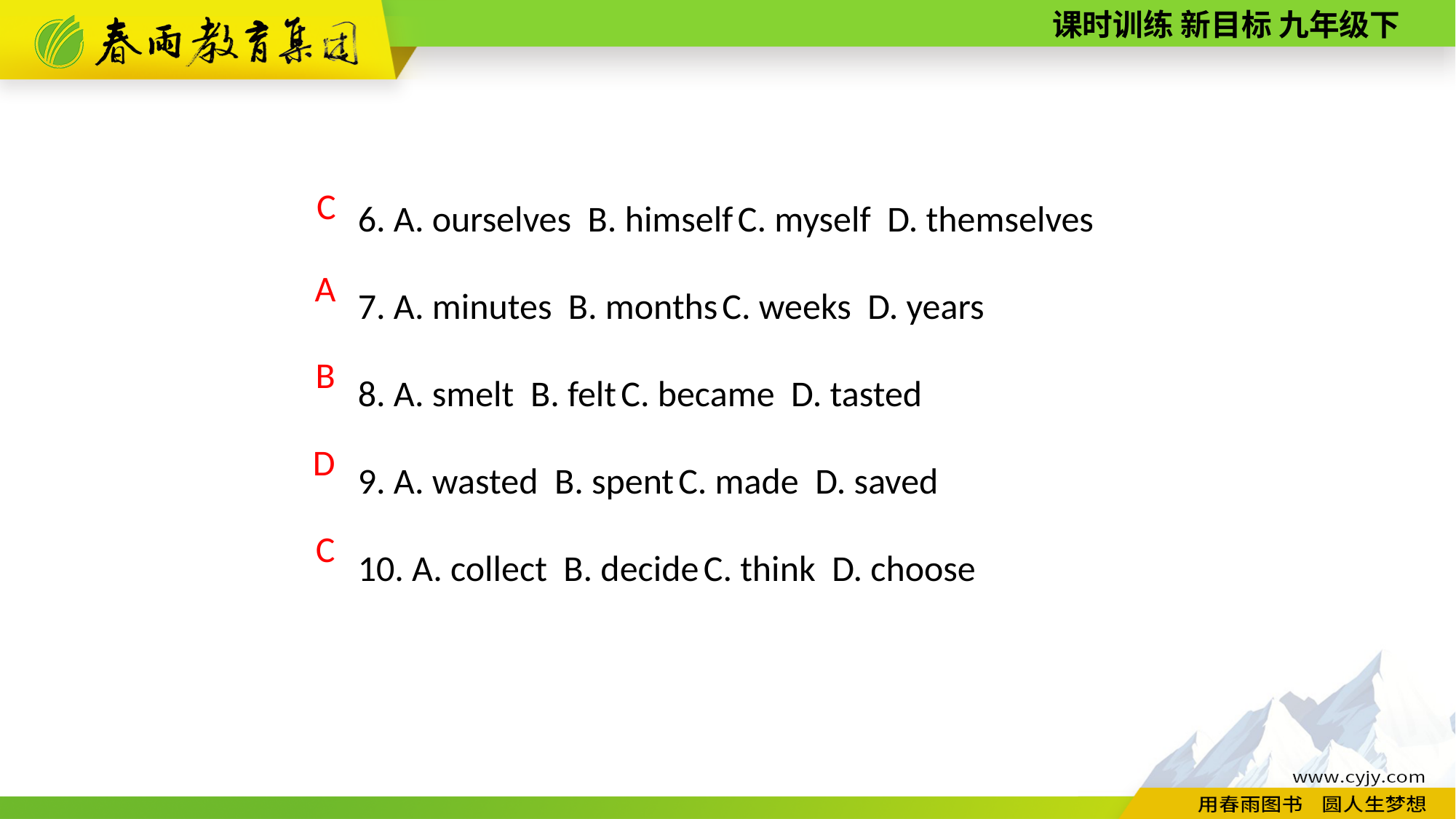

6. A. ourselves  B. himself C. myself  D. themselves
7. A. minutes  B. months C. weeks  D. years
8. A. smelt  B. felt C. became  D. tasted
9. A. wasted  B. spent C. made  D. saved
10. A. collect  B. decide C. think  D. choose
C
A
B
D
 C